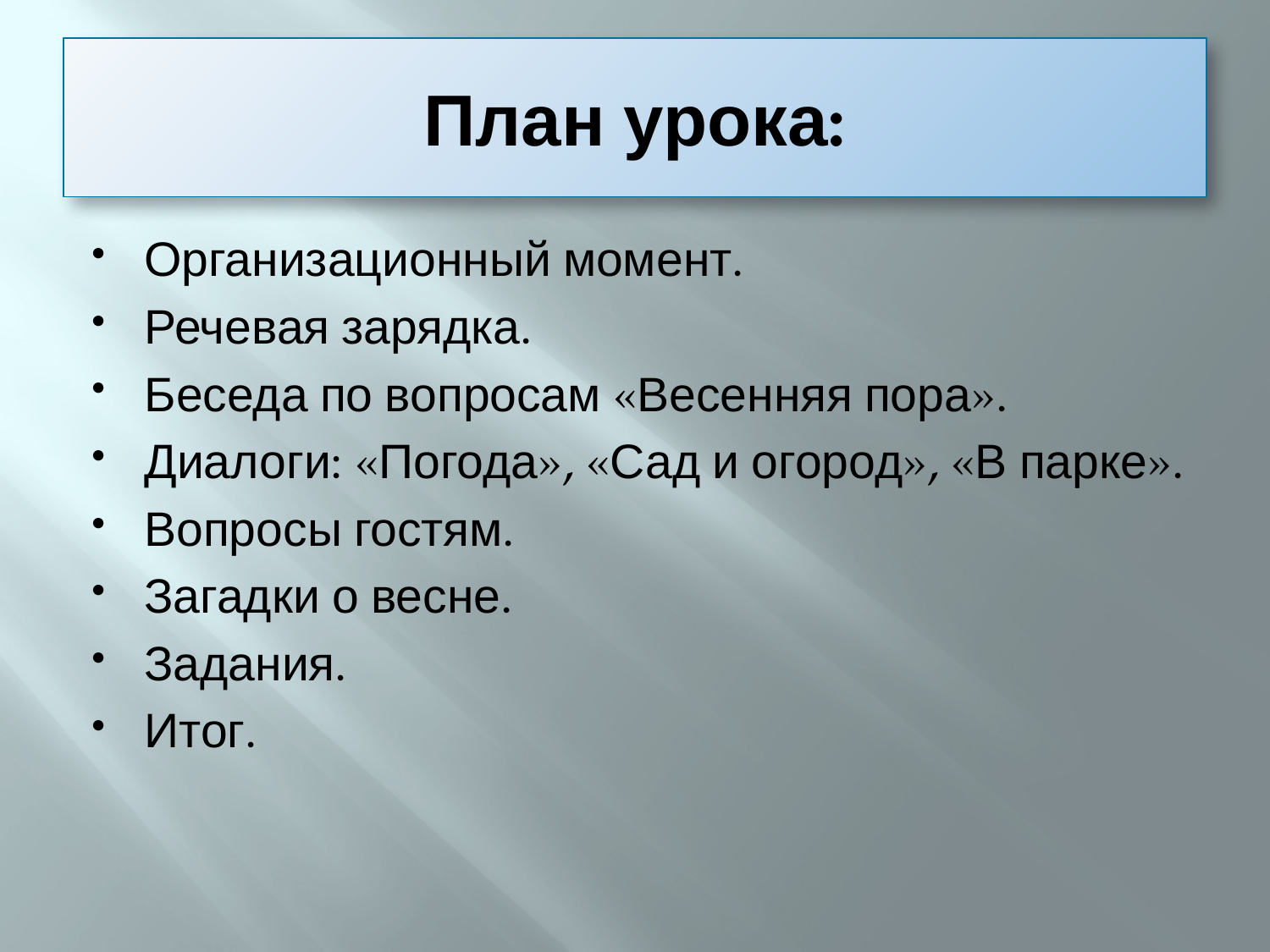

# План урока:
Организационный момент.
Речевая зарядка.
Беседа по вопросам «Весенняя пора».
Диалоги: «Погода», «Сад и огород», «В парке».
Вопросы гостям.
Загадки о весне.
Задания.
Итог.